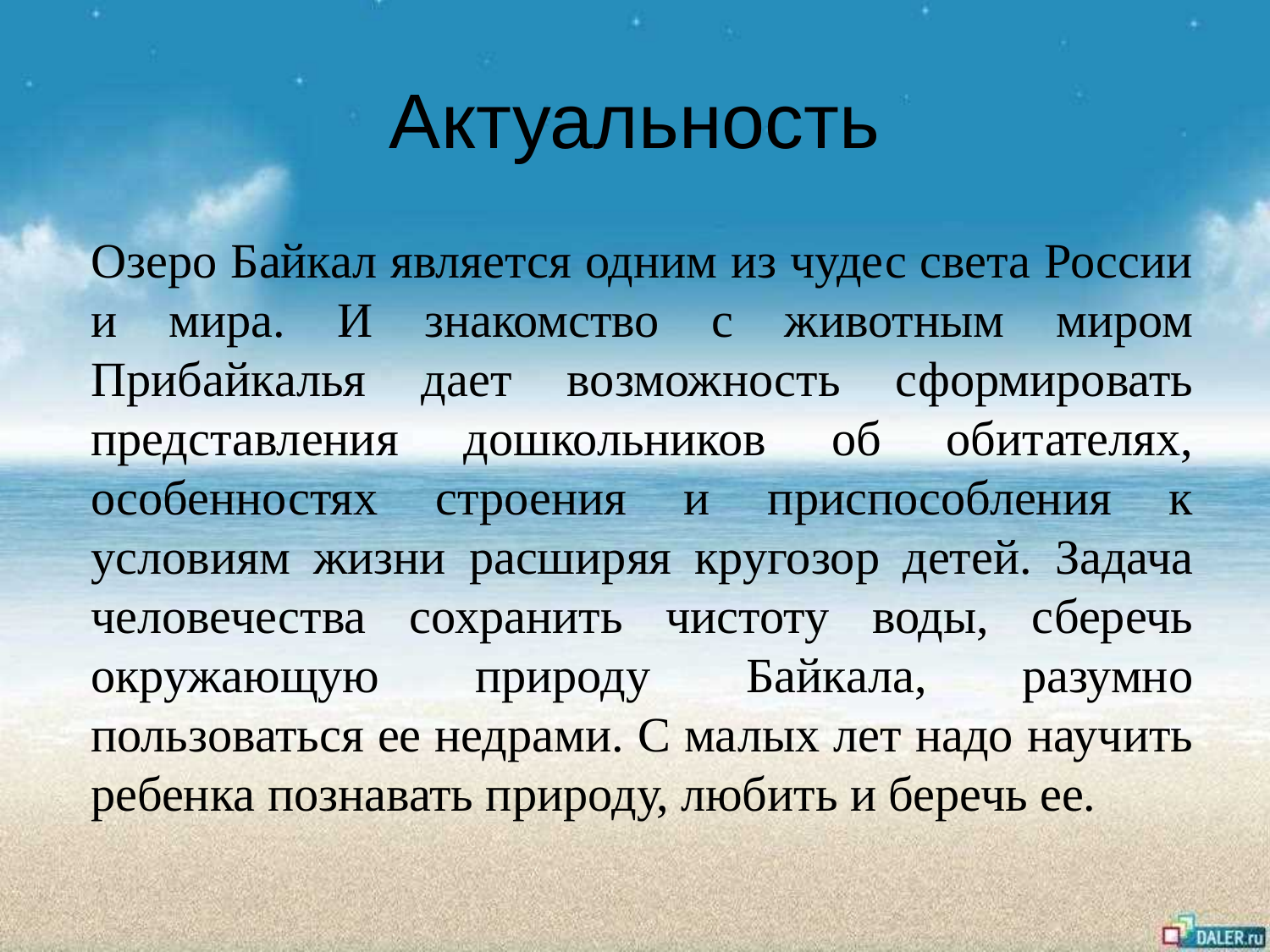

# Актуальность
Озеро Байкал является одним из чудес света России и мира. И знакомство с животным миром Прибайкалья дает возможность сформировать представления дошкольников об обитателях, особенностях строения и приспособления к условиям жизни расширяя кругозор детей. Задача человечества сохранить чистоту воды, сберечь окружающую природу Байкала, разумно пользоваться ее недрами. С малых лет надо научить ребенка познавать природу, любить и беречь ее.